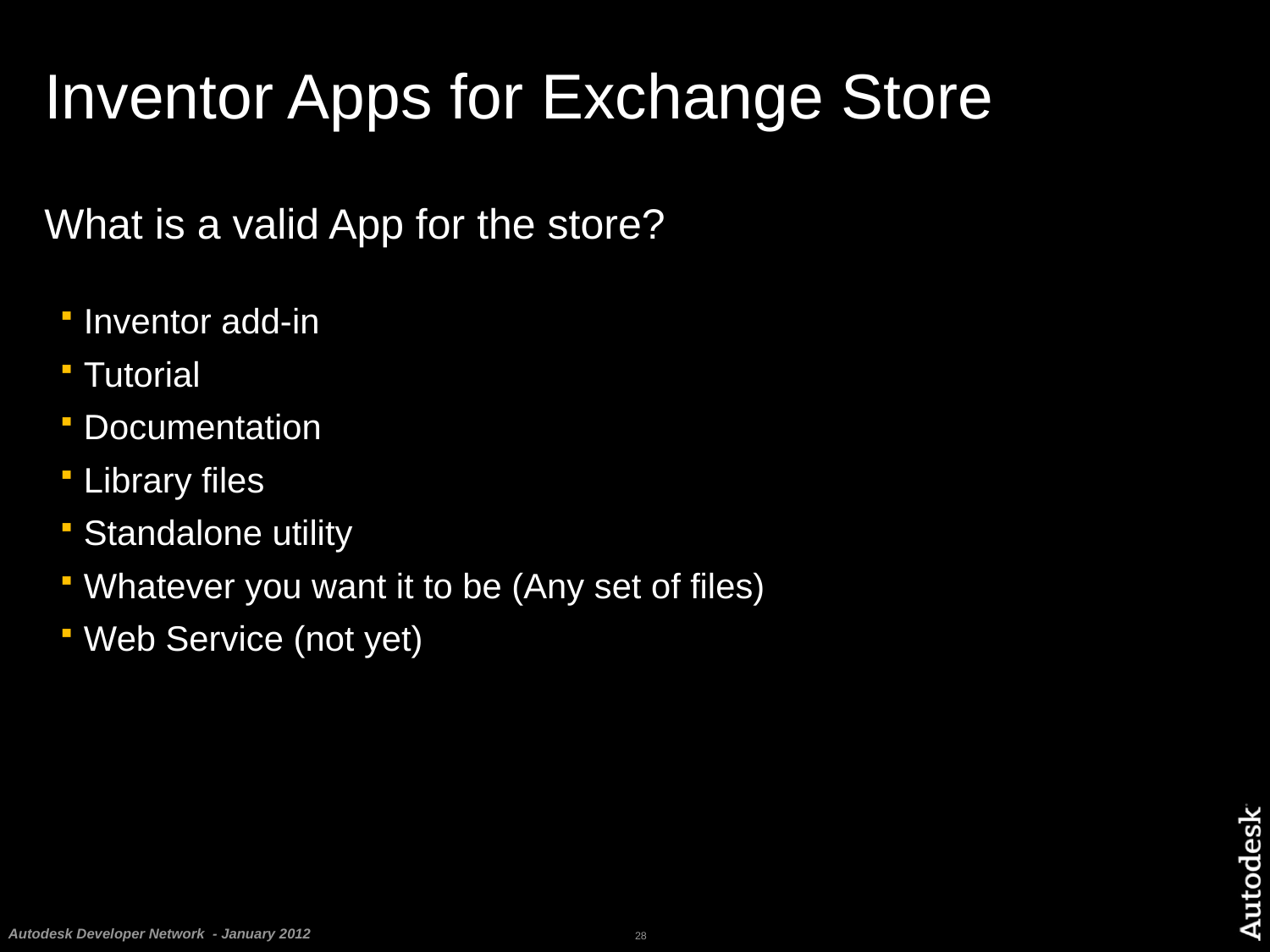

# Inventor Apps for Exchange Store
What is a valid App for the store?

Inventor add-in
Tutorial
Documentation
Library files
Standalone utility
Whatever you want it to be (Any set of files)
Web Service (not yet)